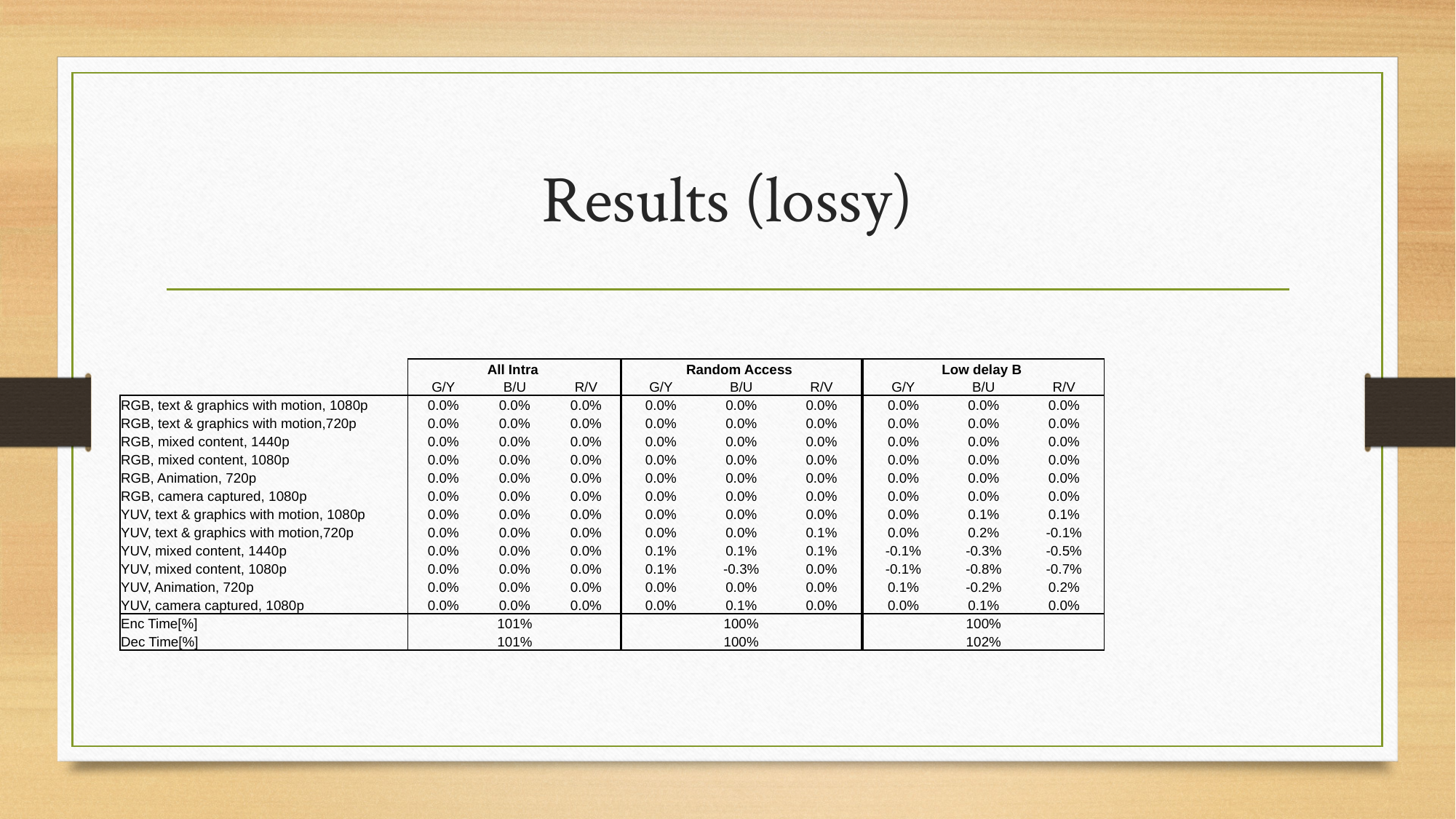

# Results (lossy)
| Random Access |  |  |
| --- | --- | --- |
| G/Y | B/U | R/V |
| 0.0% | 0.0% | 0.0% |
| 0.0% | 0.0% | 0.0% |
| 0.0% | 0.0% | 0.0% |
| 0.0% | 0.0% | 0.0% |
| 0.0% | 0.0% | 0.0% |
| 0.0% | 0.0% | 0.0% |
| 0.0% | 0.0% | 0.0% |
| 0.0% | 0.0% | 0.1% |
| 0.1% | 0.1% | 0.1% |
| 0.1% | -0.3% | 0.0% |
| 0.0% | 0.0% | 0.0% |
| 0.0% | 0.1% | 0.0% |
| 100% |  |  |
| 100% |  |  |
|  | All Intra |  |  |
| --- | --- | --- | --- |
|  | G/Y | B/U | R/V |
| RGB, text & graphics with motion, 1080p | 0.0% | 0.0% | 0.0% |
| RGB, text & graphics with motion,720p | 0.0% | 0.0% | 0.0% |
| RGB, mixed content, 1440p | 0.0% | 0.0% | 0.0% |
| RGB, mixed content, 1080p | 0.0% | 0.0% | 0.0% |
| RGB, Animation, 720p | 0.0% | 0.0% | 0.0% |
| RGB, camera captured, 1080p | 0.0% | 0.0% | 0.0% |
| YUV, text & graphics with motion, 1080p | 0.0% | 0.0% | 0.0% |
| YUV, text & graphics with motion,720p | 0.0% | 0.0% | 0.0% |
| YUV, mixed content, 1440p | 0.0% | 0.0% | 0.0% |
| YUV, mixed content, 1080p | 0.0% | 0.0% | 0.0% |
| YUV, Animation, 720p | 0.0% | 0.0% | 0.0% |
| YUV, camera captured, 1080p | 0.0% | 0.0% | 0.0% |
| Enc Time[%] | 101% |  |  |
| Dec Time[%] | 101% |  |  |
| Low delay B |  |  |
| --- | --- | --- |
| G/Y | B/U | R/V |
| 0.0% | 0.0% | 0.0% |
| 0.0% | 0.0% | 0.0% |
| 0.0% | 0.0% | 0.0% |
| 0.0% | 0.0% | 0.0% |
| 0.0% | 0.0% | 0.0% |
| 0.0% | 0.0% | 0.0% |
| 0.0% | 0.1% | 0.1% |
| 0.0% | 0.2% | -0.1% |
| -0.1% | -0.3% | -0.5% |
| -0.1% | -0.8% | -0.7% |
| 0.1% | -0.2% | 0.2% |
| 0.0% | 0.1% | 0.0% |
| 100% |  |  |
| 102% |  |  |